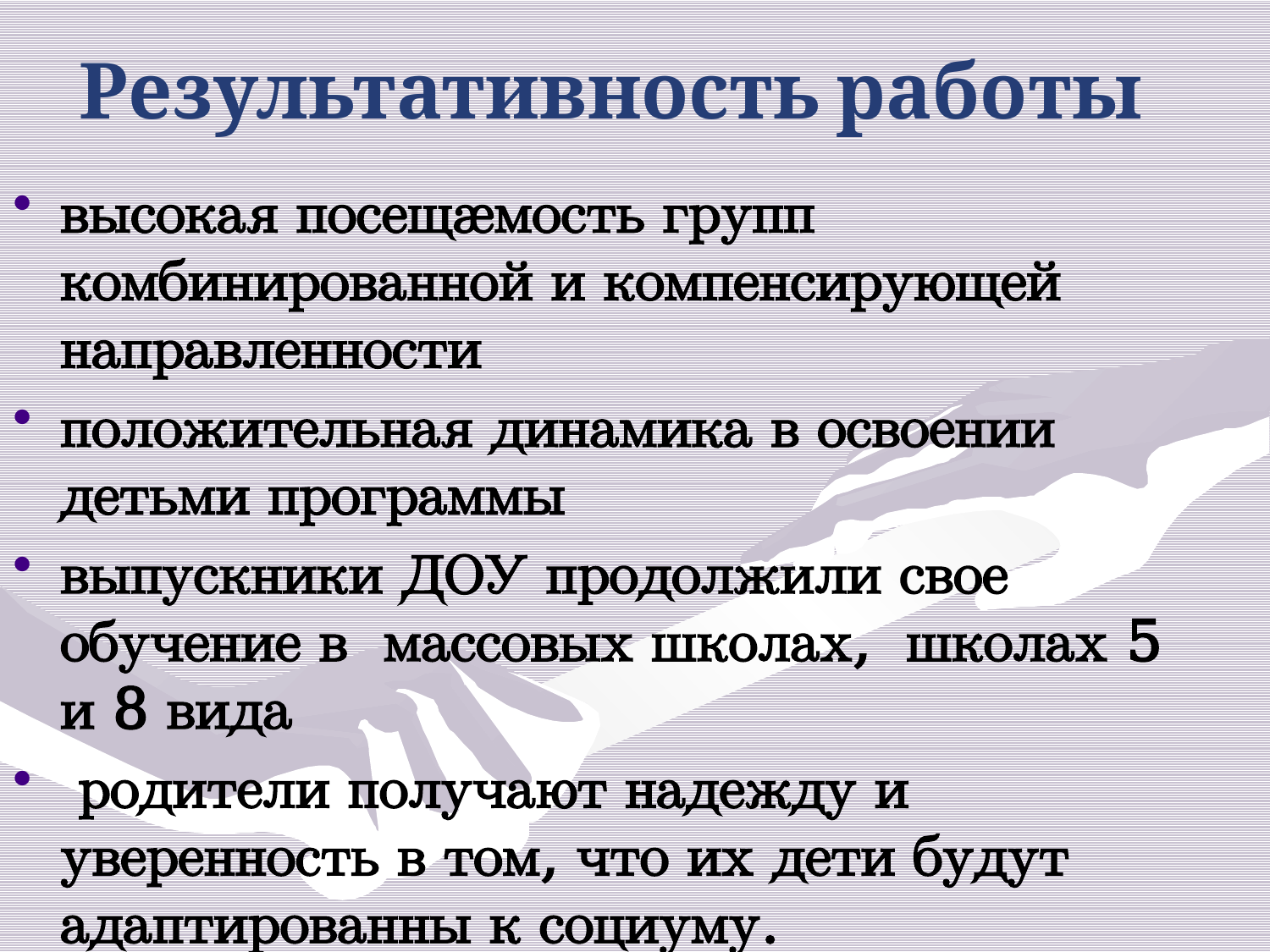

# Результативность работы
высокая посещаемость групп комбинированной и компенсирующей направленности
положительная динамика в освоении детьми программы
выпускники ДОУ продолжили свое обучение в  массовых школах,  школах 5 и 8 вида
 родители получают надежду и уверенность в том, что их дети будут адаптированны к социуму.